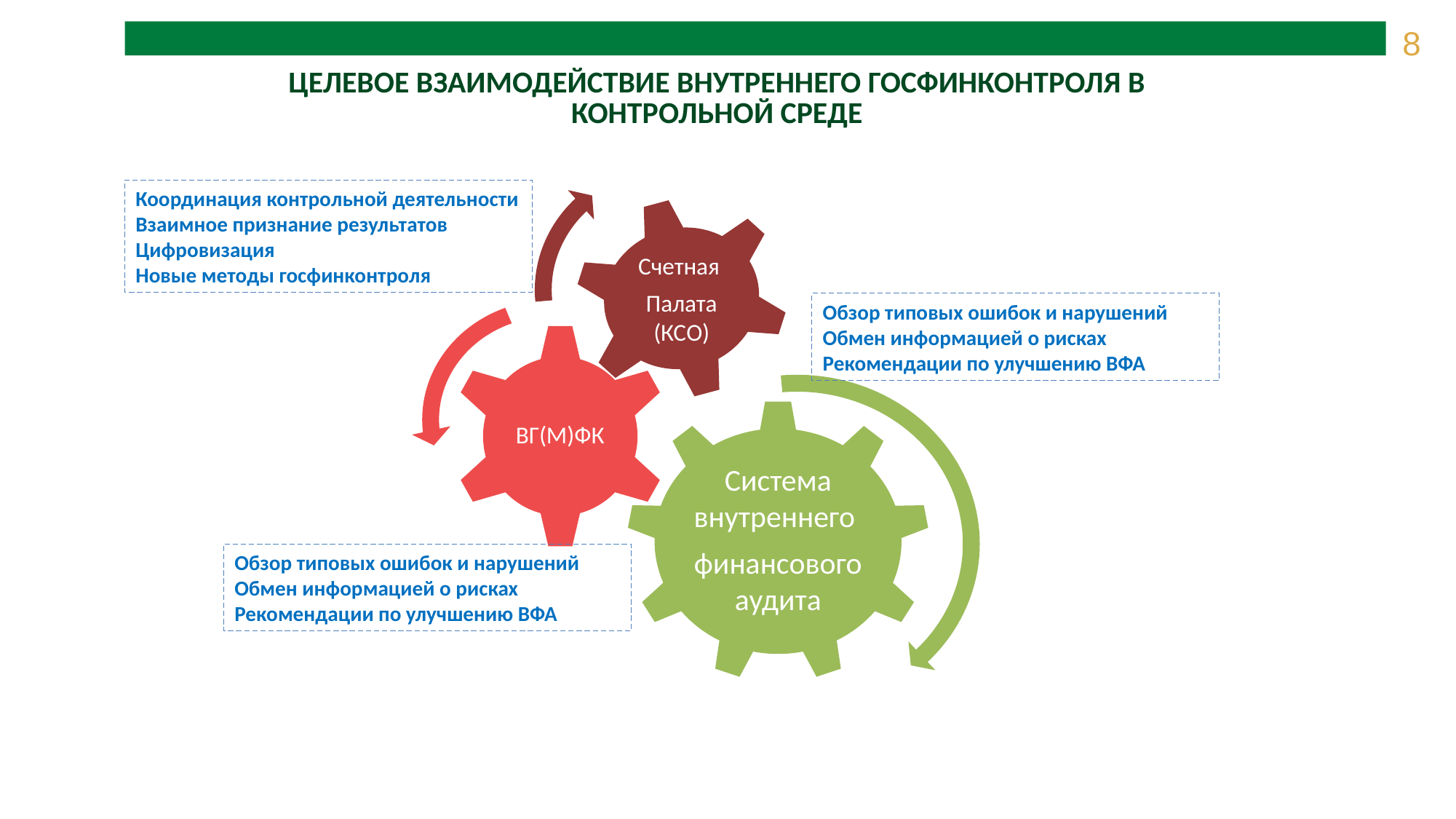

8

| ЦЕЛЕВОЕ ВЗАИМОДЕЙСТВИЕ ВНУТРЕННЕГО ГОСФИНКОНТРОЛЯ В КОНТРОЛЬНОЙ СРЕДЕ |
| --- |

Счетная
Палата (КСО)

ВГ(М)ФК

Система внутреннего
финансовогоаудита
Координация контрольной деятельности
Взаимное признание результатов
Цифровизация
Новые методы госфинконтроля
Обзор типовых ошибок и нарушений
Обмен информацией о рисках
Рекомендации по улучшению ВФА
Обзор типовых ошибок и нарушений
Обмен информацией о рисках
Рекомендации по улучшению ВФА